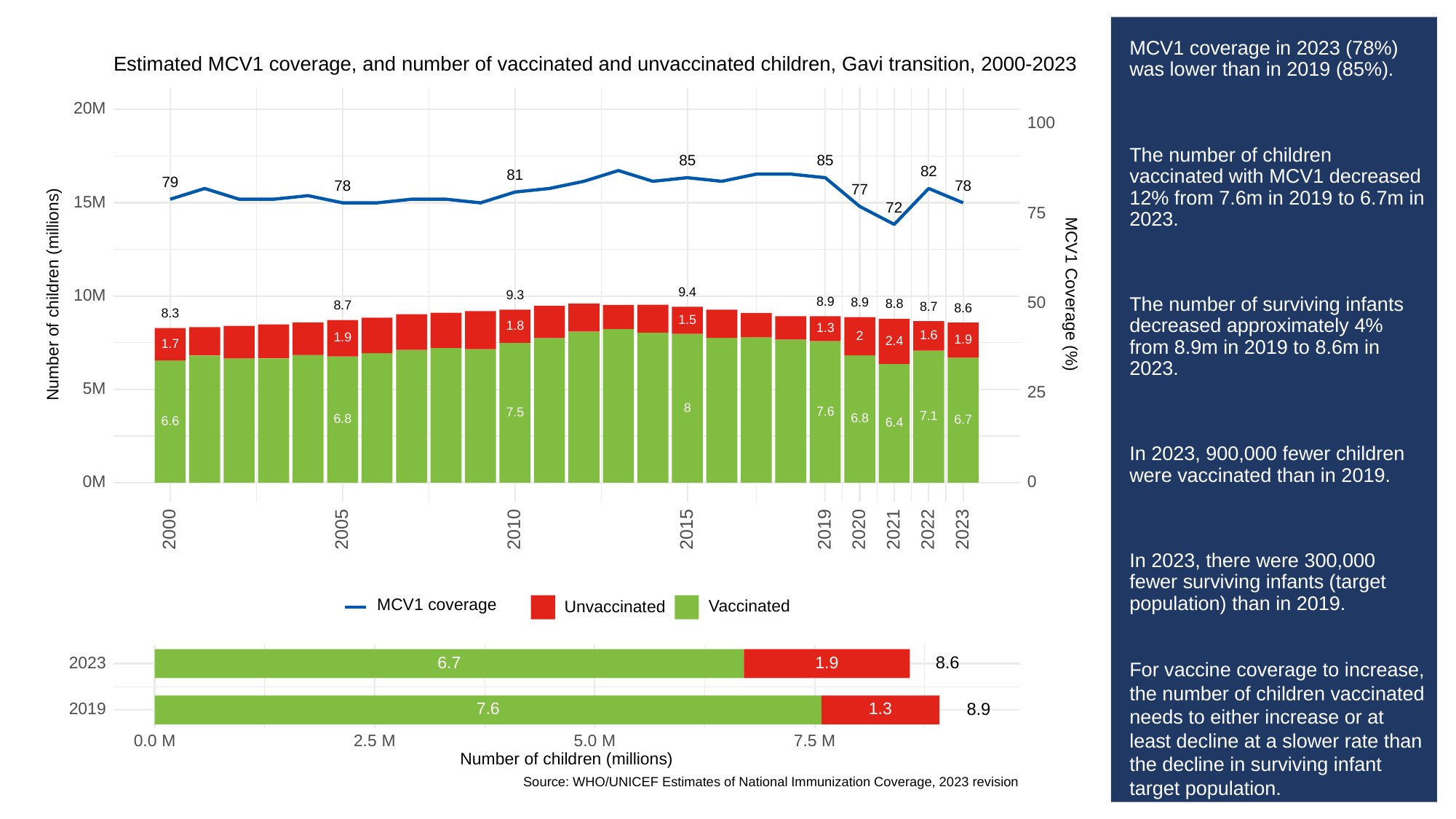

# MCV1 coverage in 2023 (78%) was lower than in 2019 (85%).

The number of children vaccinated with MCV1 decreased 12% from 7.6m in 2019 to 6.7m in 2023.

The number of surviving infants decreased approximately 4% from 8.9m in 2019 to 8.6m in 2023.

In 2023, 900,000 fewer children were vaccinated than in 2019.

In 2023, there were 300,000 fewer surviving infants (target population) than in 2019.

For vaccine coverage to increase, the number of children vaccinated needs to either increase or at least decline at a slower rate than the decline in surviving infant target population.

Estimated MCV1 coverage, and number of vaccinated and unvaccinated children, Gavi transition, 2000-2023

20M

100
85
85

82
81

79
78
78
77
15M

72
75

Number of children (millions)
MCV1 Coverage (%)
9.4
10M
9.3

50
8.9
8.9
8.8
8.7
8.7

8.6

8.3

1.5

1.8

1.3

1.6

2

1.9

1.9
2.4

1.7

5M
25

8
7.6
7.5
7.1
6.8
6.8
6.7
6.6
6.4

0M
0

2023
2000
2005
2010
2015
2019
2020
2021
2022

MCV1 coverage
Unvaccinated
Vaccinated

8.6
6.7
1.9
2023

8.9
1.3
7.6
2019

0.0 M
2.5 M
5.0 M
7.5 M
Number of children (millions)
Source: WHO/UNICEF Estimates of National Immunization Coverage, 2023 revision